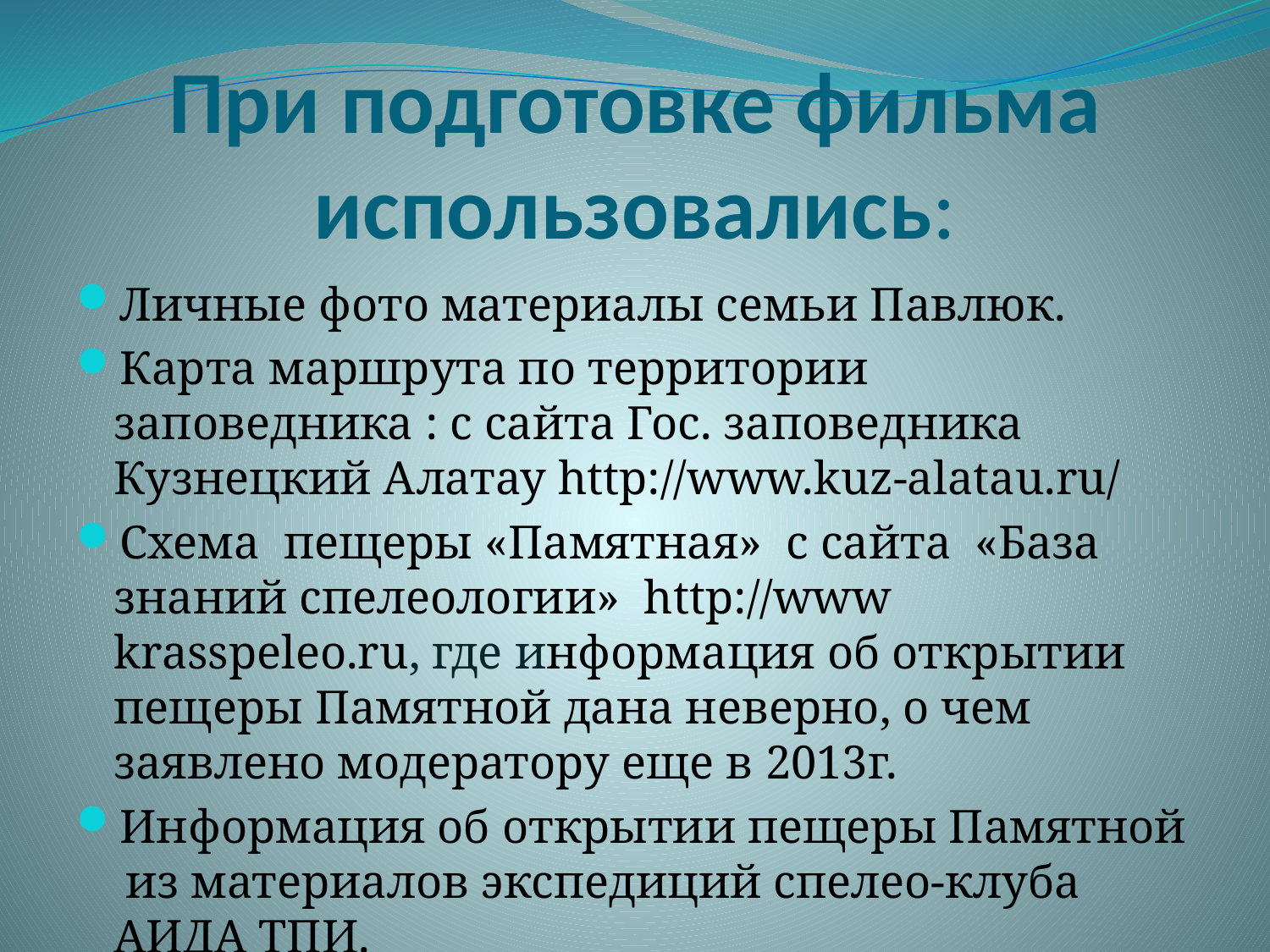

# При подготовке фильма использовались:
Личные фото материалы семьи Павлюк.
Карта маршрута по территории заповедника : с сайта Гос. заповедника  Кузнецкий Алатау http://www.kuz-alatau.ru/
Схема  пещеры «Памятная»  с сайта  «База знаний спелеологии»  http://www krasspeleo.ru, где информация об открытии пещеры Памятной дана неверно, о чем заявлено модератору еще в 2013г.
Информация об открытии пещеры Памятной  из материалов экспедиций спелео-клуба АИДА ТПИ.